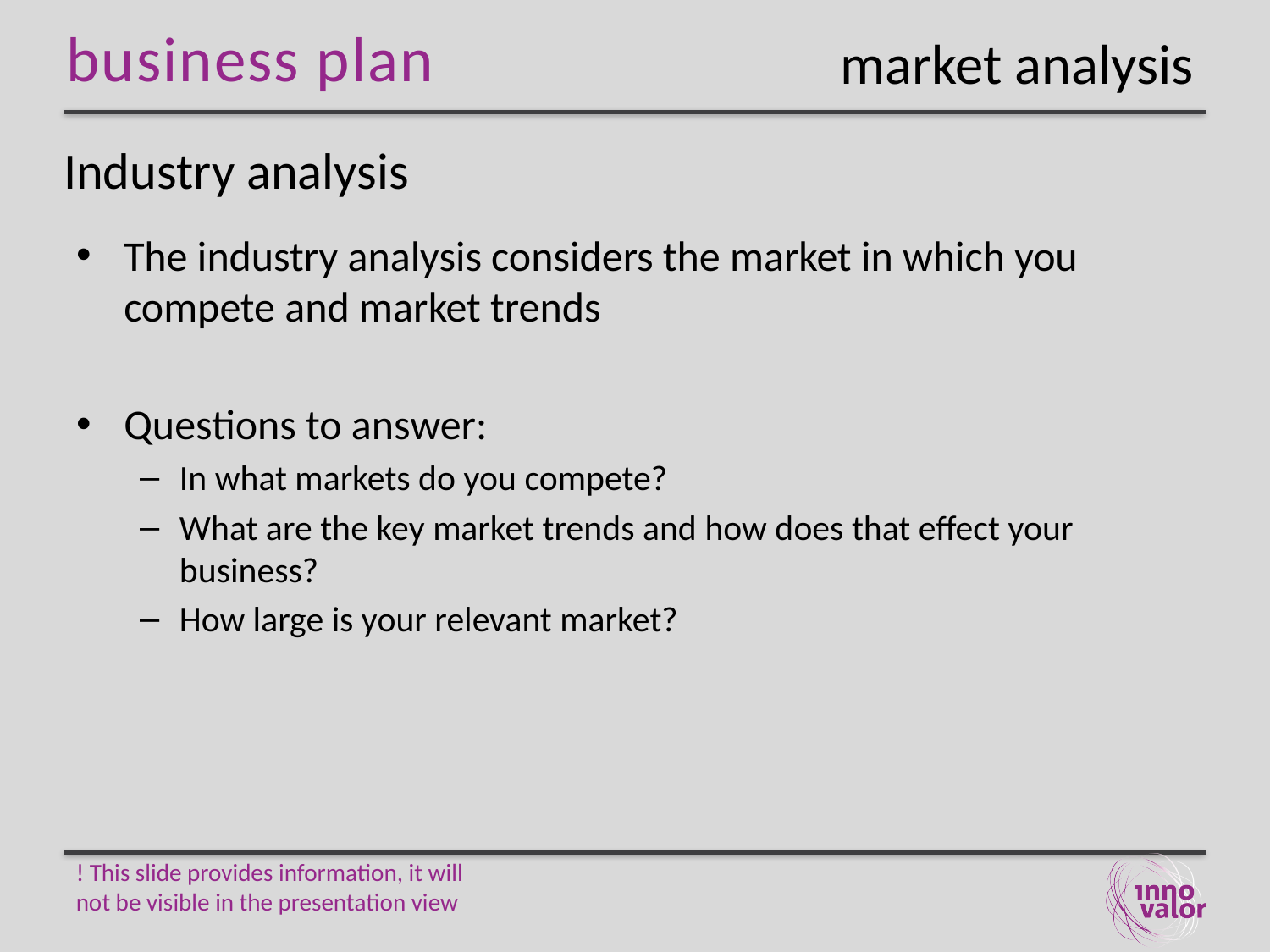

market analysis
# Industry analysis
The industry analysis considers the market in which you compete and market trends

Questions to answer:
In what markets do you compete?
What are the key market trends and how does that effect your business?
How large is your relevant market?

! This slide provides information, it will not be visible in the presentation view